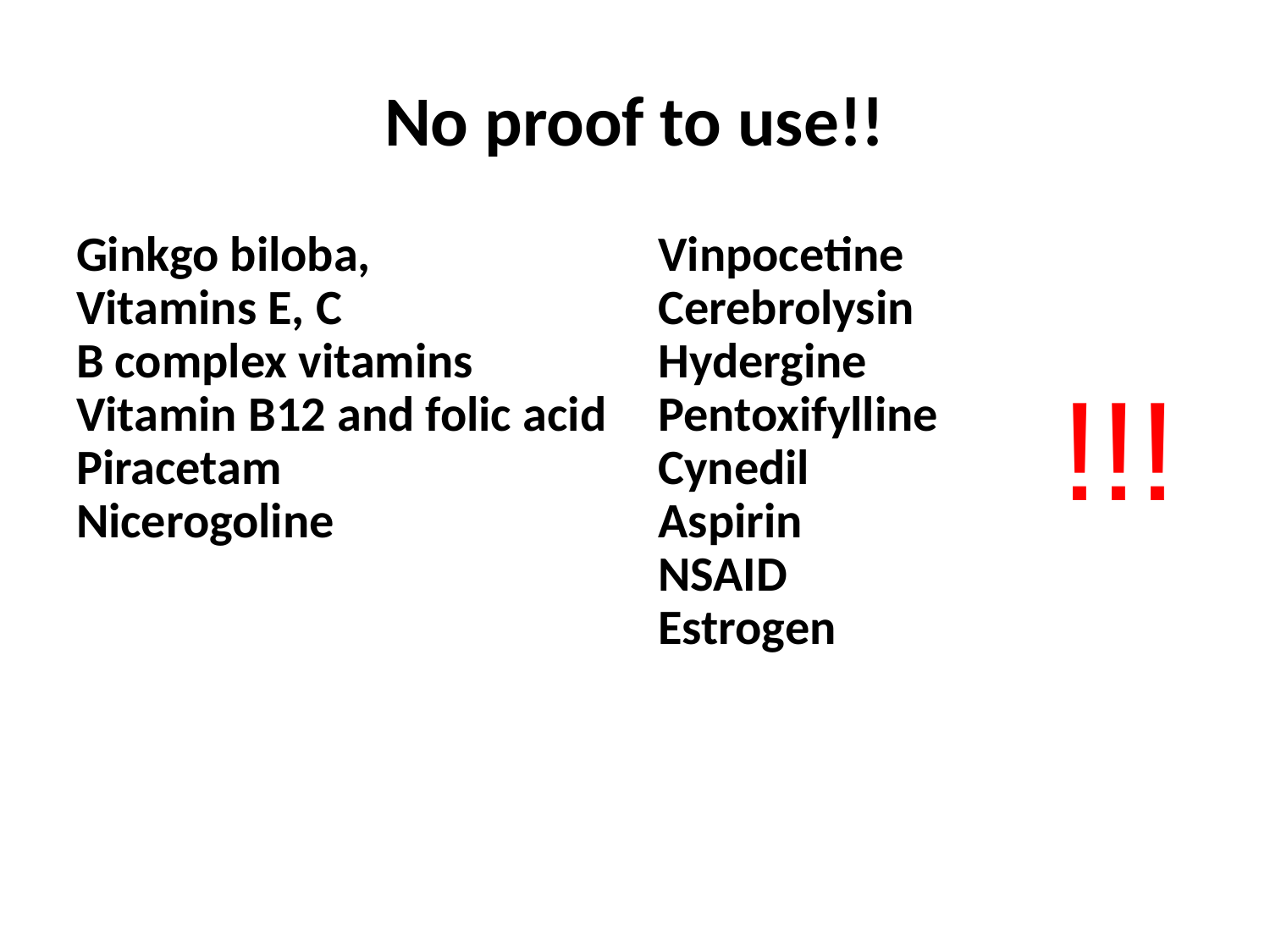

No proof to use!!
Ginkgo biloba,
Vitamins E, C
B complex vitamins
Vitamin B12 and folic acid
Piracetam
Nicerogoline

Vinpocetine
Cerebrolysin
Hydergine
Pentoxifylline
Cynedil
Aspirin
NSAID
Estrogen

!!!